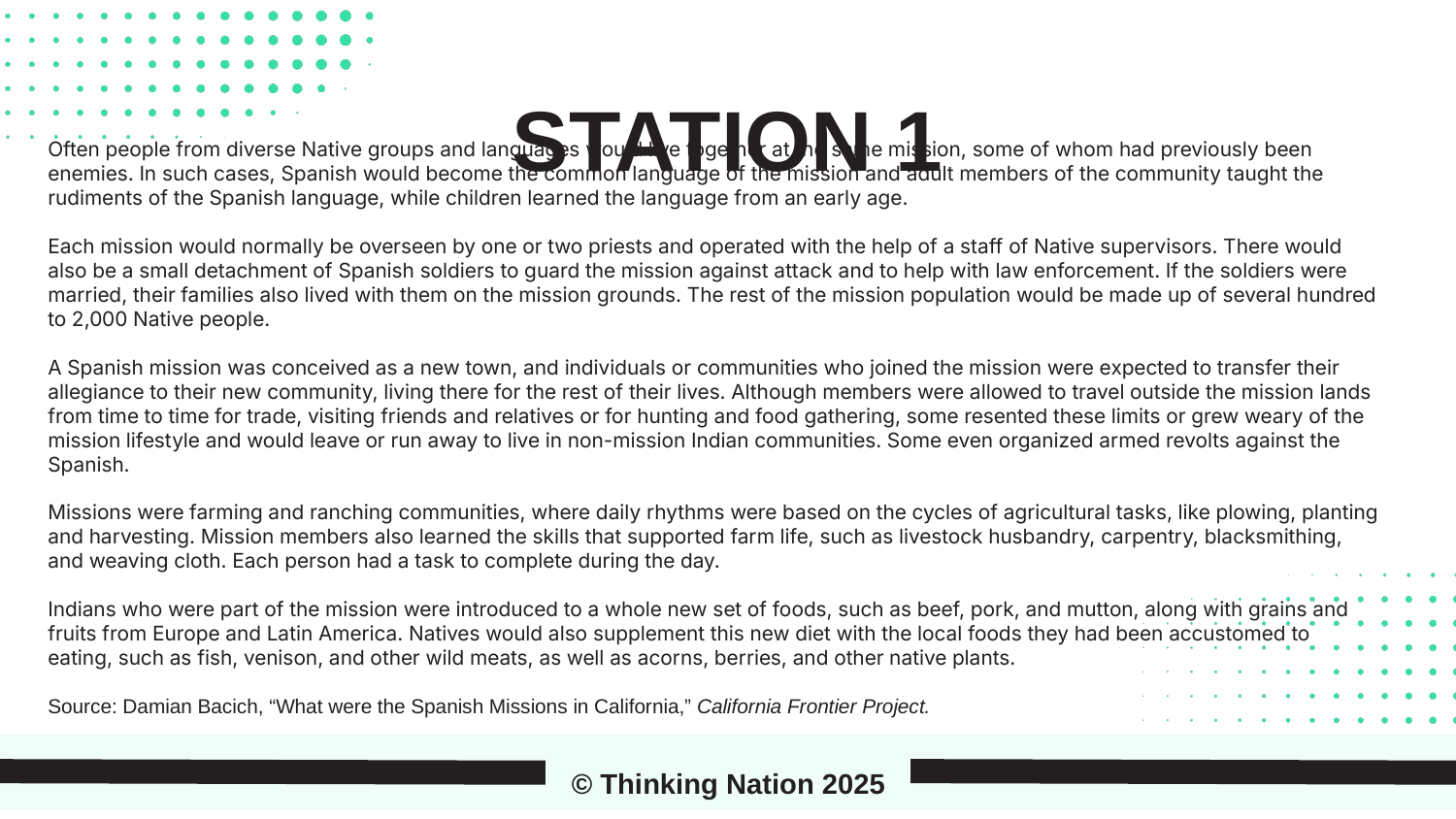

STATION 1
Often people from diverse Native groups and languages would live together at the same mission, some of whom had previously been enemies. In such cases, Spanish would become the common language of the mission and adult members of the community taught the rudiments of the Spanish language, while children learned the language from an early age.

Each mission would normally be overseen by one or two priests and operated with the help of a staff of Native supervisors. There would also be a small detachment of Spanish soldiers to guard the mission against attack and to help with law enforcement. If the soldiers were married, their families also lived with them on the mission grounds. The rest of the mission population would be made up of several hundred to 2,000 Native people.

A Spanish mission was conceived as a new town, and individuals or communities who joined the mission were expected to transfer their allegiance to their new community, living there for the rest of their lives. Although members were allowed to travel outside the mission lands from time to time for trade, visiting friends and relatives or for hunting and food gathering, some resented these limits or grew weary of the mission lifestyle and would leave or run away to live in non-mission Indian communities. Some even organized armed revolts against the Spanish.

Missions were farming and ranching communities, where daily rhythms were based on the cycles of agricultural tasks, like plowing, planting and harvesting. Mission members also learned the skills that supported farm life, such as livestock husbandry, carpentry, blacksmithing, and weaving cloth. Each person had a task to complete during the day.

Indians who were part of the mission were introduced to a whole new set of foods, such as beef, pork, and mutton, along with grains and fruits from Europe and Latin America. Natives would also supplement this new diet with the local foods they had been accustomed to eating, such as fish, venison, and other wild meats, as well as acorns, berries, and other native plants.

Source: Damian Bacich, “What were the Spanish Missions in California,” California Frontier Project.

© Thinking Nation 2025